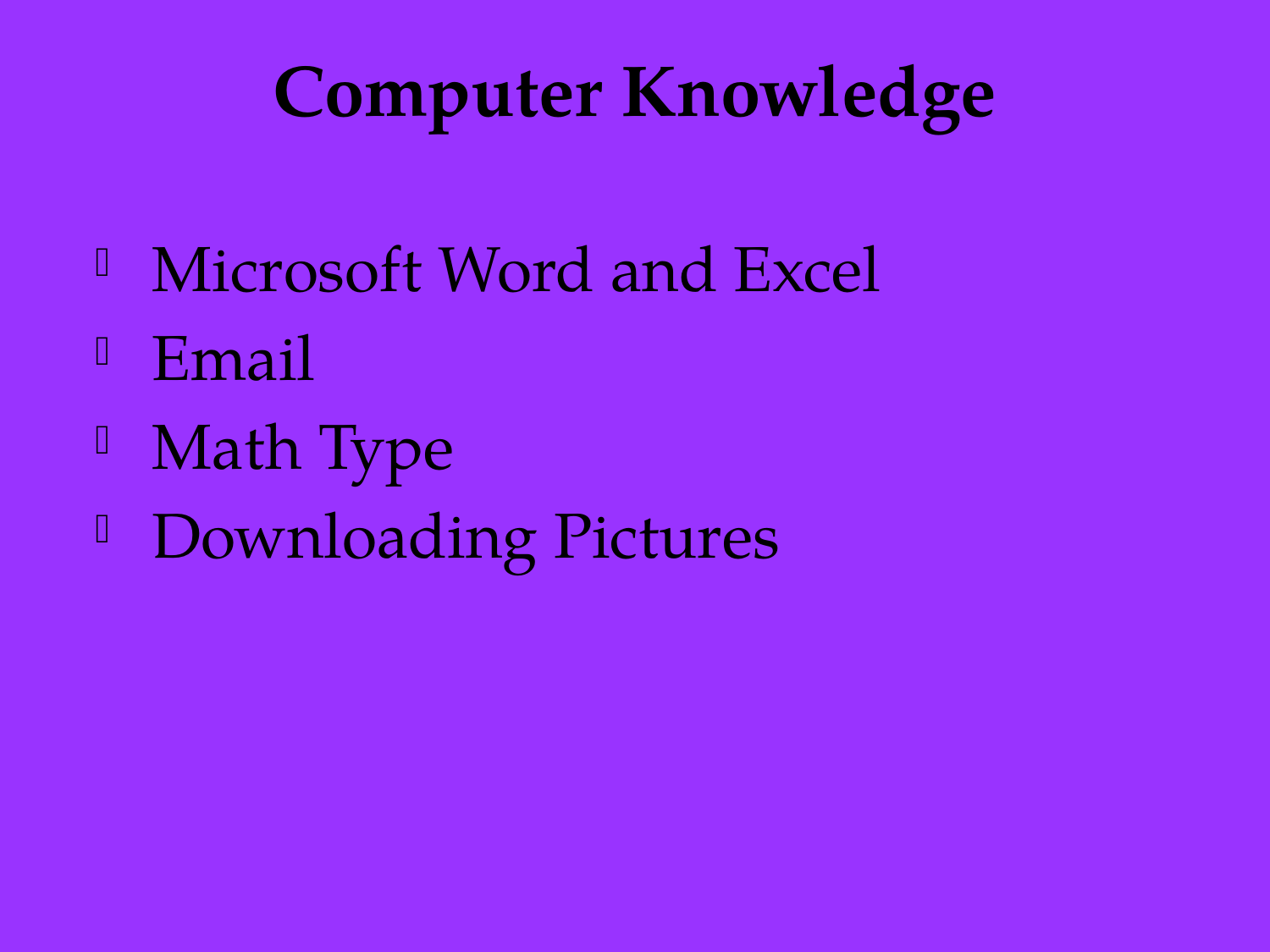

# Computer Knowledge
Microsoft Word and Excel
Email
Math Type
Downloading Pictures